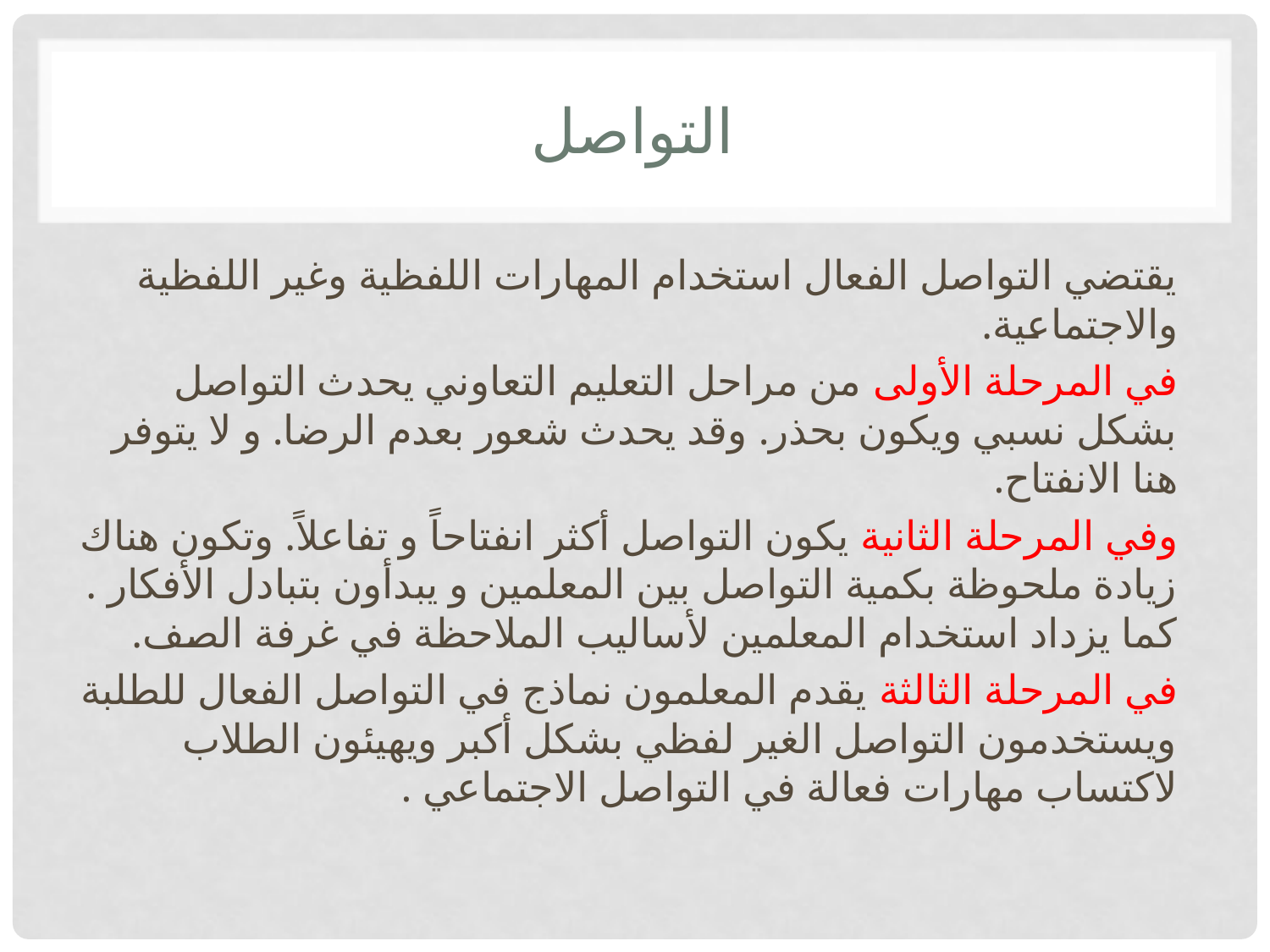

# التواصل
يقتضي التواصل الفعال استخدام المهارات اللفظية وغير اللفظية والاجتماعية.
في المرحلة الأولى من مراحل التعليم التعاوني يحدث التواصل بشكل نسبي ويكون بحذر. وقد يحدث شعور بعدم الرضا. و لا يتوفر هنا الانفتاح.
وفي المرحلة الثانية يكون التواصل أكثر انفتاحاً و تفاعلاً. وتكون هناك زيادة ملحوظة بكمية التواصل بين المعلمين و يبدأون بتبادل الأفكار . كما يزداد استخدام المعلمين لأساليب الملاحظة في غرفة الصف.
في المرحلة الثالثة يقدم المعلمون نماذج في التواصل الفعال للطلبة ويستخدمون التواصل الغير لفظي بشكل أكبر ويهيئون الطلاب لاكتساب مهارات فعالة في التواصل الاجتماعي .